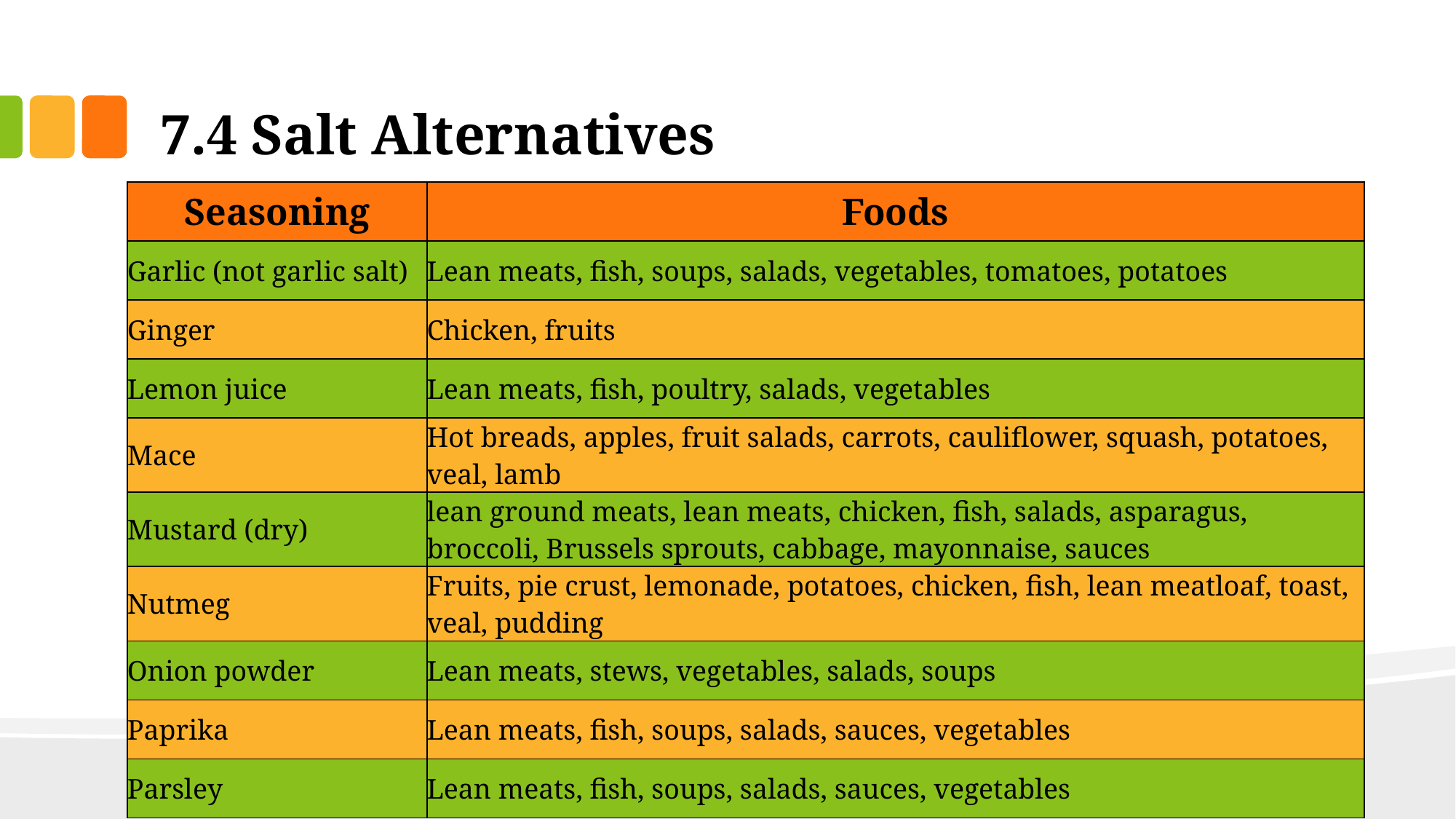

# 7.4 Salt Alternatives
| Seasoning | Foods |
| --- | --- |
| Garlic (not garlic salt) | Lean meats, fish, soups, salads, vegetables, tomatoes, potatoes |
| Ginger | Chicken, fruits |
| Lemon juice | Lean meats, fish, poultry, salads, vegetables |
| Mace | Hot breads, apples, fruit salads, carrots, cauliflower, squash, potatoes, veal, lamb |
| Mustard (dry) | lean ground meats, lean meats, chicken, fish, salads, asparagus, broccoli, Brussels sprouts, cabbage, mayonnaise, sauces |
| Nutmeg | Fruits, pie crust, lemonade, potatoes, chicken, fish, lean meatloaf, toast, veal, pudding |
| Onion powder | Lean meats, stews, vegetables, salads, soups |
| Paprika | Lean meats, fish, soups, salads, sauces, vegetables |
| Parsley | Lean meats, fish, soups, salads, sauces, vegetables |